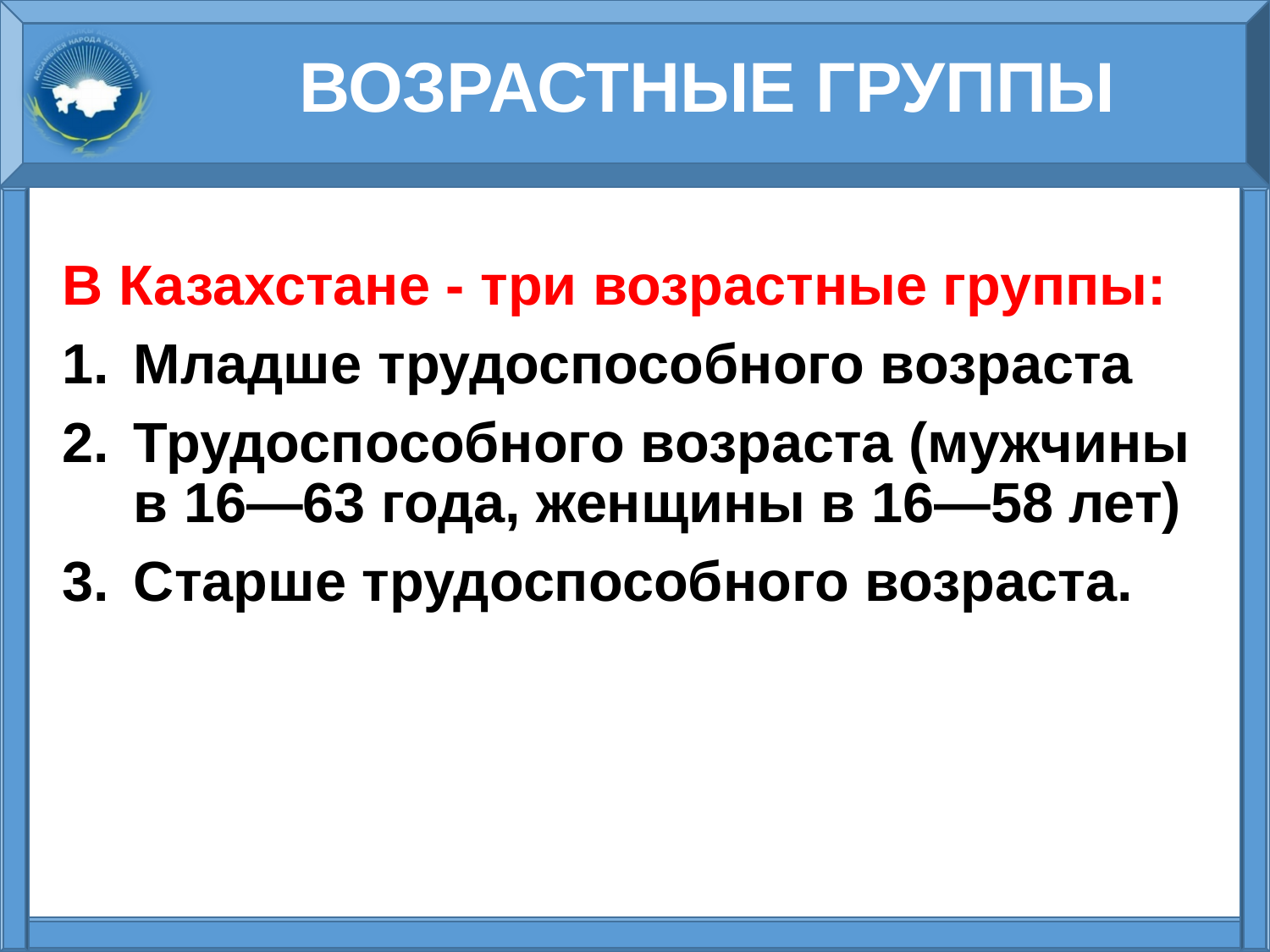

# ВОЗРАСТНЫЕ ГРУППЫ
В Казахстане - три возрастные группы:
Младше трудоспособного возраста
Трудоспособного возраста (муж­чины в 16—63 года, женщины в 16—58 лет)
Старше трудоспособного возраста.